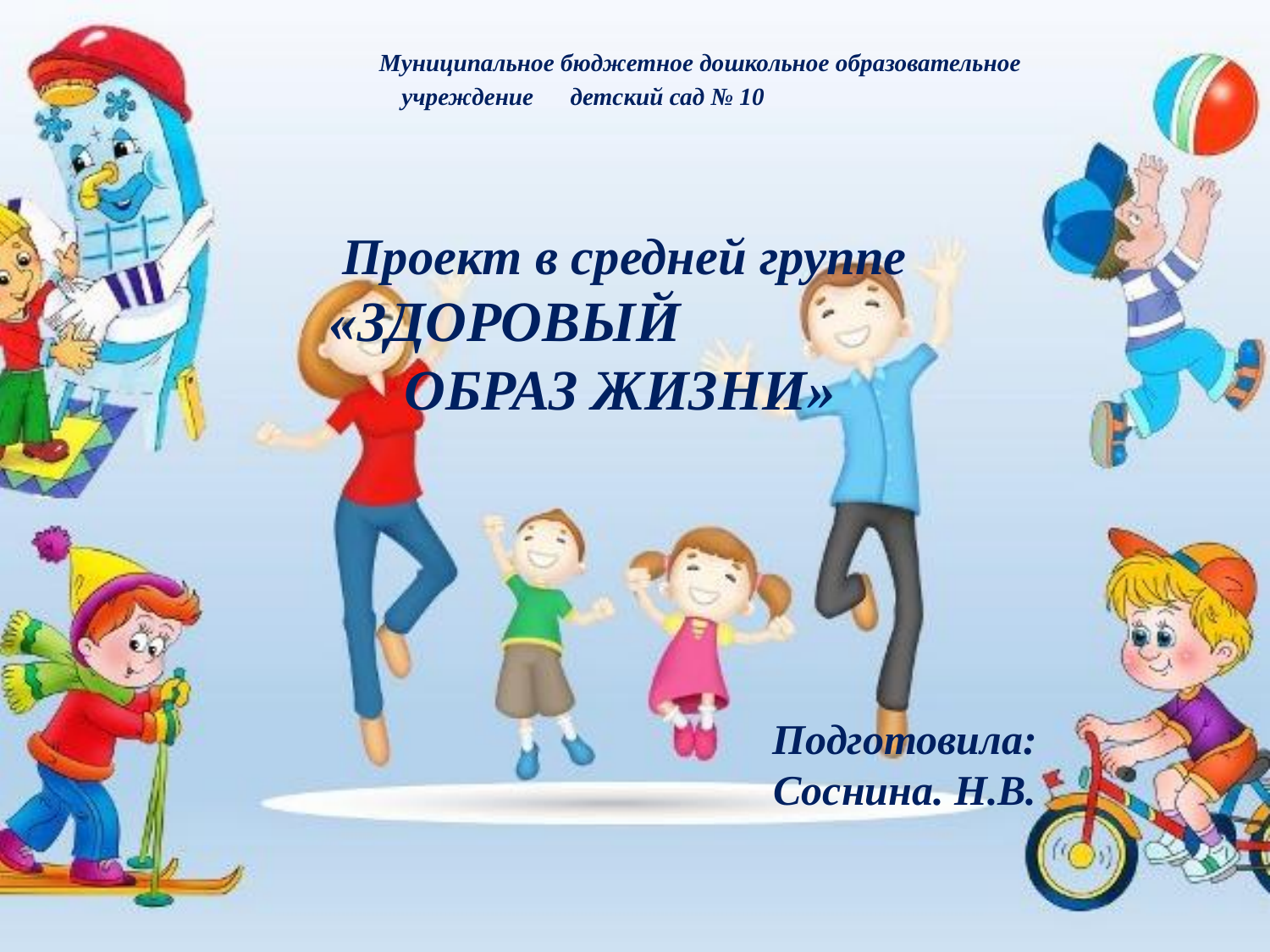

Муниципальное бюджетное дошкольное образовательное учреждение      детский сад № 10

# Проект в средней группе «ЗДОРОВЫЙ                 ОБРАЗ ЖИЗНИ»
Подготовила:
Соснина. Н.В.